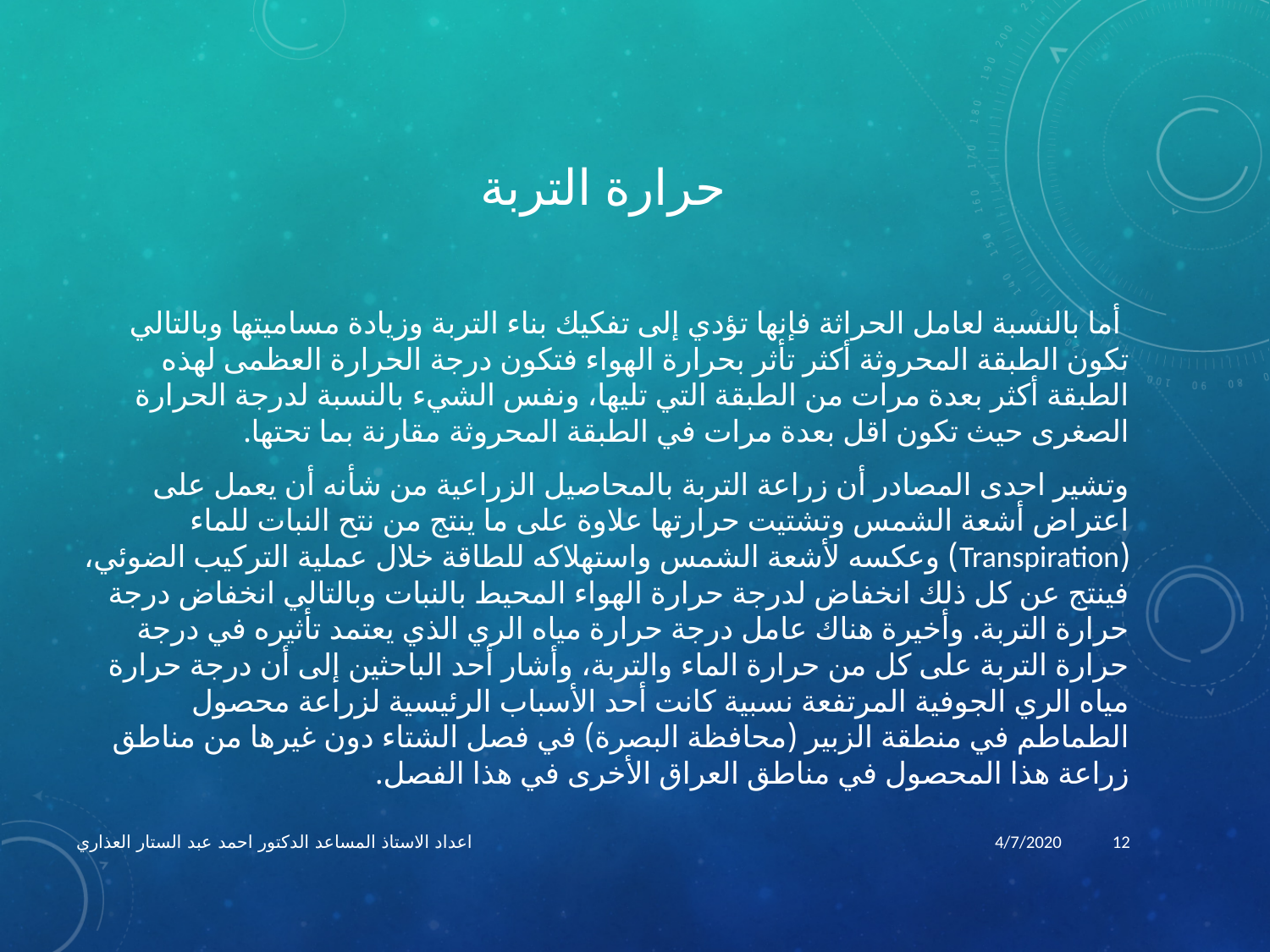

# حرارة التربة
 أما بالنسبة لعامل الحراثة فإنها تؤدي إلى تفكيك بناء التربة وزيادة مساميتها وبالتالي تكون الطبقة المحروثة أكثر تأثر بحرارة الهواء فتكون درجة الحرارة العظمى لهذه الطبقة أكثر بعدة مرات من الطبقة التي تليها، ونفس الشيء بالنسبة لدرجة الحرارة الصغرى حيث تكون اقل بعدة مرات في الطبقة المحروثة مقارنة بما تحتها.
وتشير احدى المصادر أن زراعة التربة بالمحاصيل الزراعية من شأنه أن يعمل على اعتراض أشعة الشمس وتشتيت حرارتها علاوة على ما ينتج من نتح النبات للماء (Transpiration) وعكسه لأشعة الشمس واستهلاكه للطاقة خلال عملية التركيب الضوئي، فينتج عن كل ذلك انخفاض لدرجة حرارة الهواء المحيط بالنبات وبالتالي انخفاض درجة حرارة التربة. وأخيرة هناك عامل درجة حرارة مياه الري الذي يعتمد تأثيره في درجة حرارة التربة على كل من حرارة الماء والتربة، وأشار أحد الباحثين إلى أن درجة حرارة مياه الري الجوفية المرتفعة نسبية كانت أحد الأسباب الرئيسية لزراعة محصول الطماطم في منطقة الزبير (محافظة البصرة) في فصل الشتاء دون غيرها من مناطق زراعة هذا المحصول في مناطق العراق الأخرى في هذا الفصل.

اعداد الاستاذ المساعد الدكتور احمد عبد الستار العذاري
4/7/2020
12